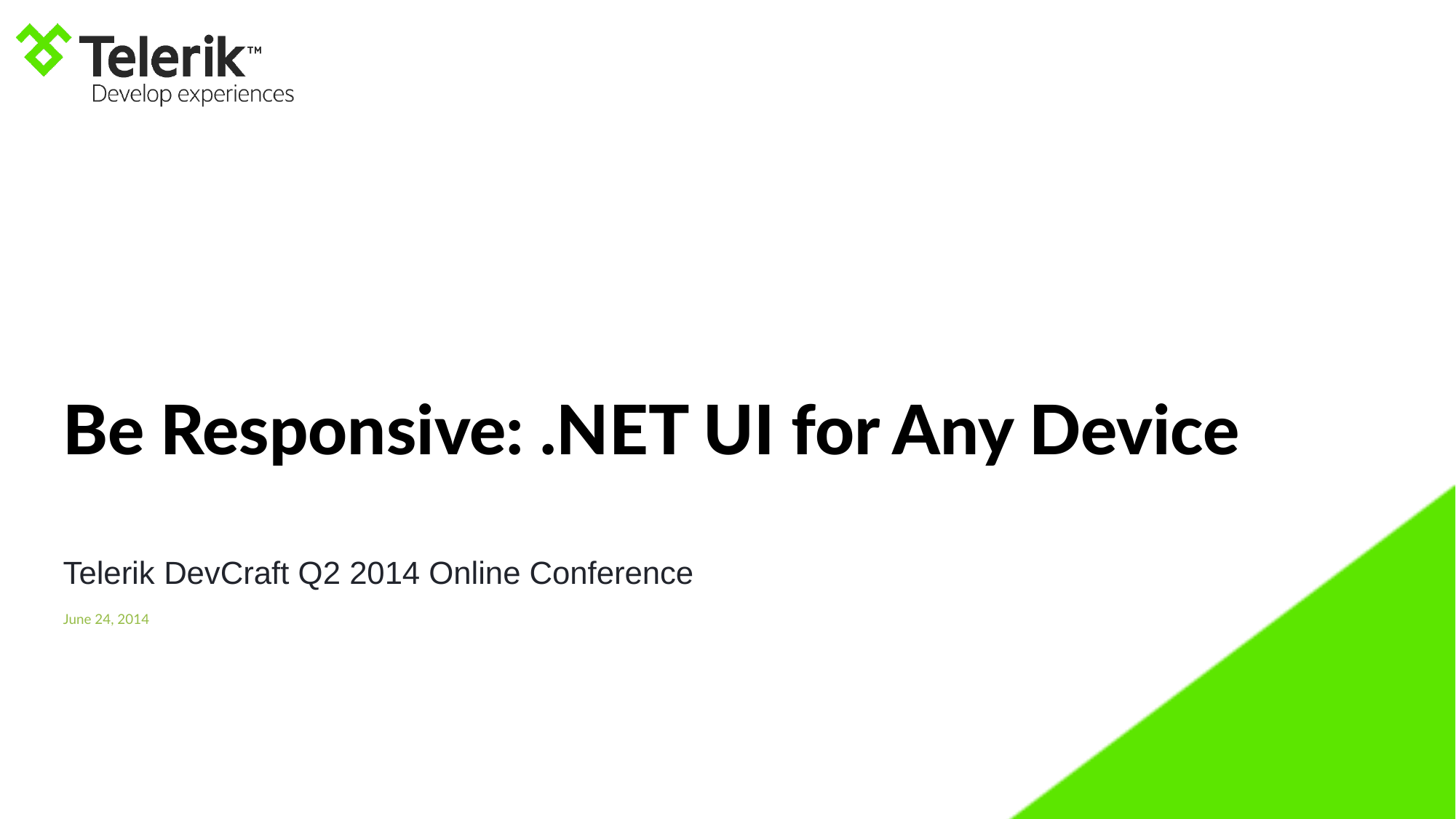

# Be Responsive: .NET UI for Any Device
Telerik DevCraft Q2 2014 Online Conference
June 24, 2014